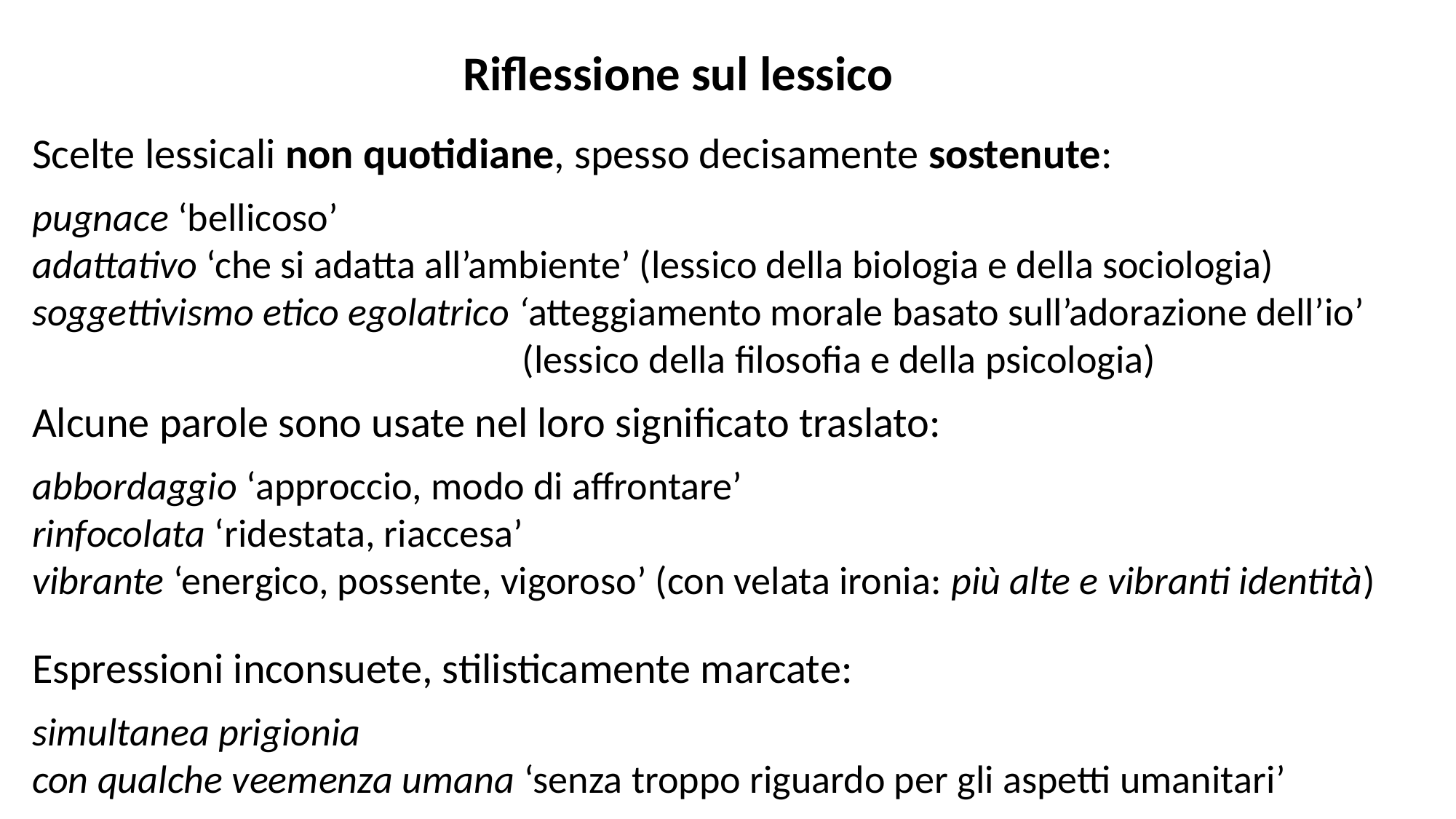

Riflessione sul lessico
Scelte lessicali non quotidiane, spesso decisamente sostenute:

pugnace ‘bellicoso’
adattativo ‘che si adatta all’ambiente’ (lessico della biologia e della sociologia)
soggettivismo etico egolatrico ‘atteggiamento morale basato sull’adorazione dell’io’
                                                       (lessico della filosofia e della psicologia)
Alcune parole sono usate nel loro significato traslato:

abbordaggio ‘approccio, modo di affrontare’
rinfocolata ‘ridestata, riaccesa’
vibrante ‘energico, possente, vigoroso’ (con velata ironia: più alte e vibranti identità)
Espressioni inconsuete, stilisticamente marcate:

simultanea prigionia
con qualche veemenza umana ‘senza troppo riguardo per gli aspetti umanitari’